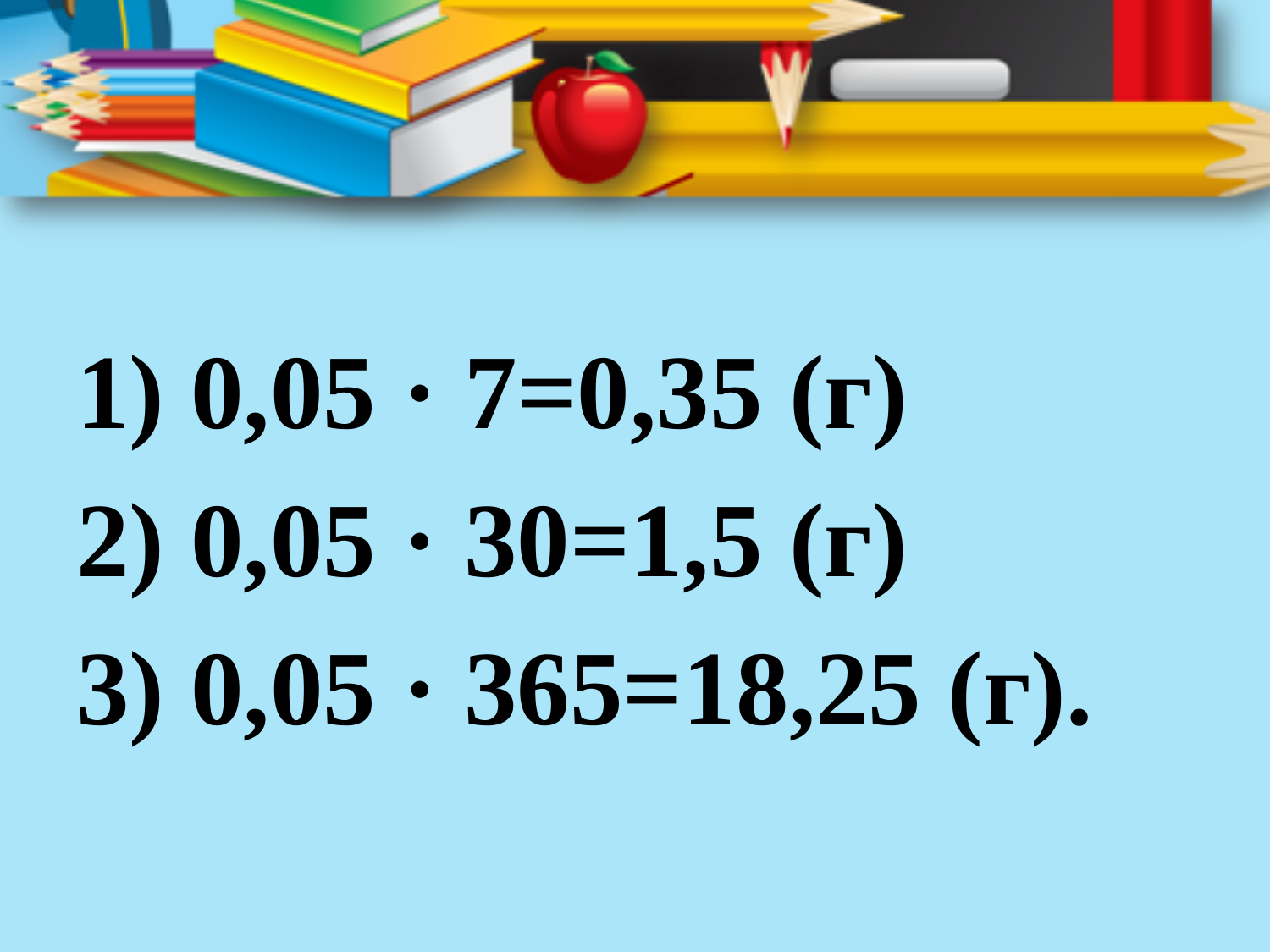

0,05 · 7=0,35 (г)
 0,05 · 30=1,5 (г)
 0,05 · 365=18,25 (г).